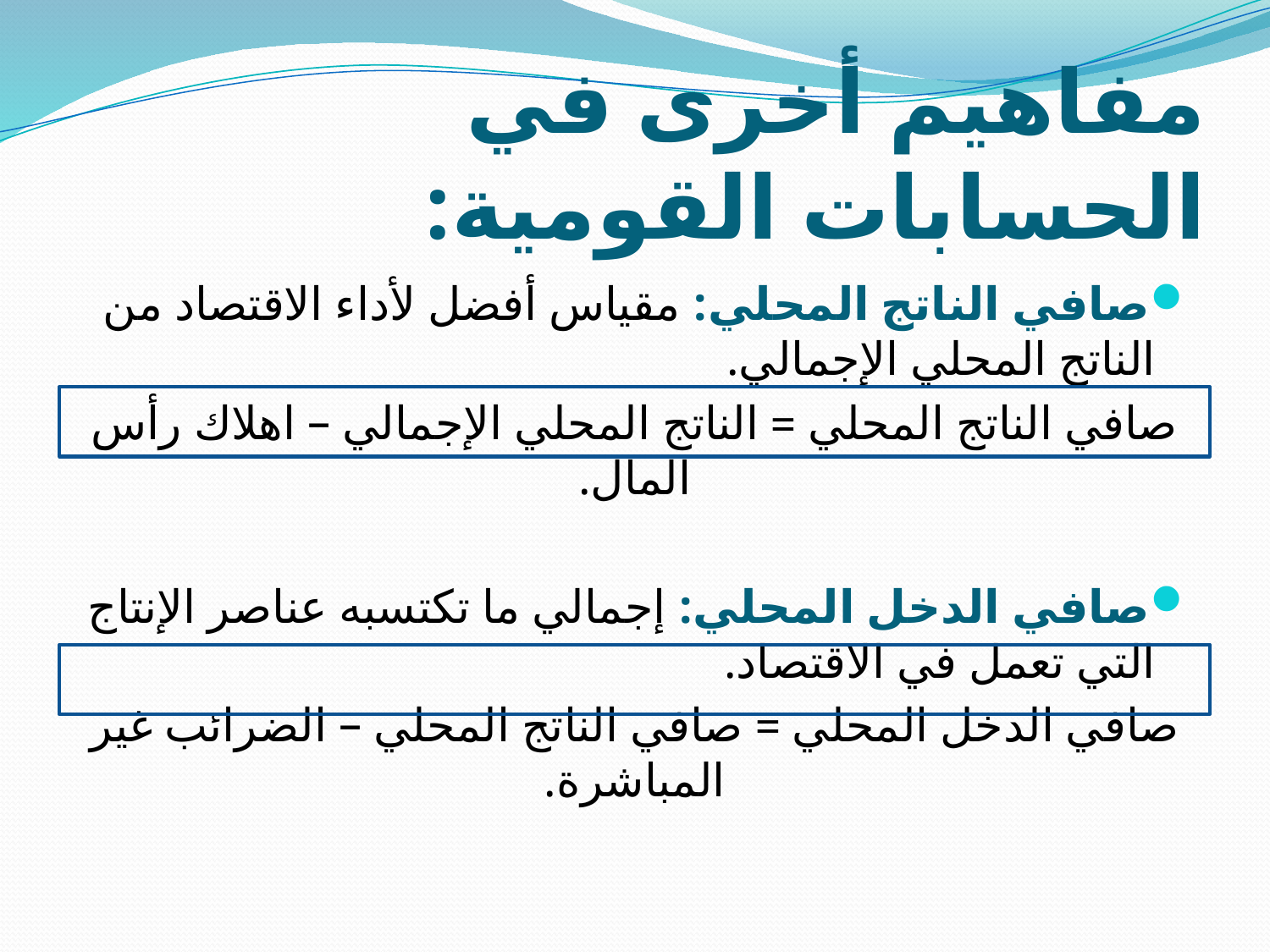

# مفاهيم أخرى في الحسابات القومية:
صافي الناتج المحلي: مقياس أفضل لأداء الاقتصاد من الناتج المحلي الإجمالي.
صافي الناتج المحلي = الناتج المحلي الإجمالي – اهلاك رأس المال.

صافي الدخل المحلي: إجمالي ما تكتسبه عناصر الإنتاج التي تعمل في الاقتصاد.
صافي الدخل المحلي = صافي الناتج المحلي – الضرائب غير المباشرة.